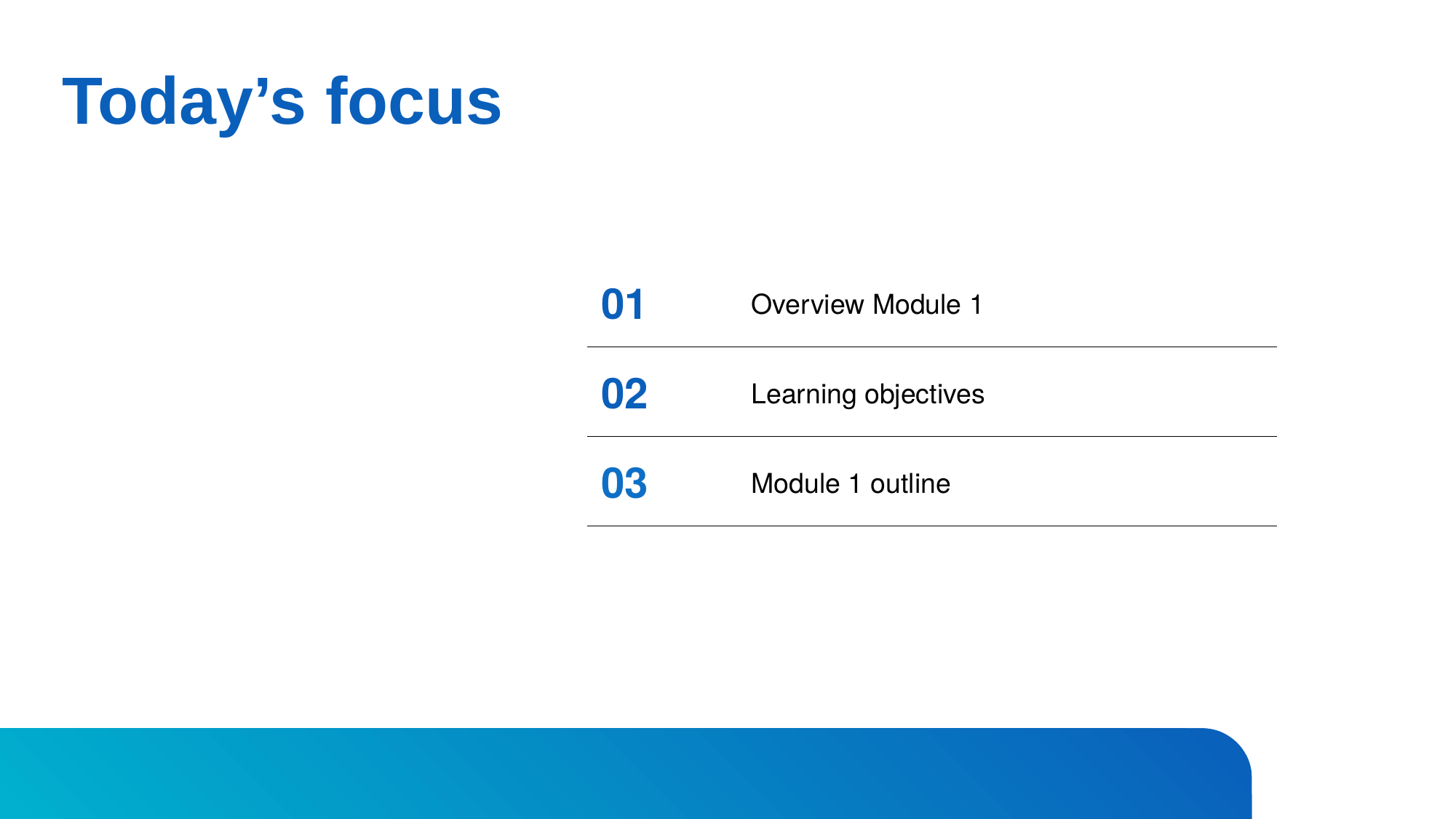

| 01 | Overview Module 1 |
| --- | --- |
| 02 | Learning objectives |
| 03 | Module 1 outline |